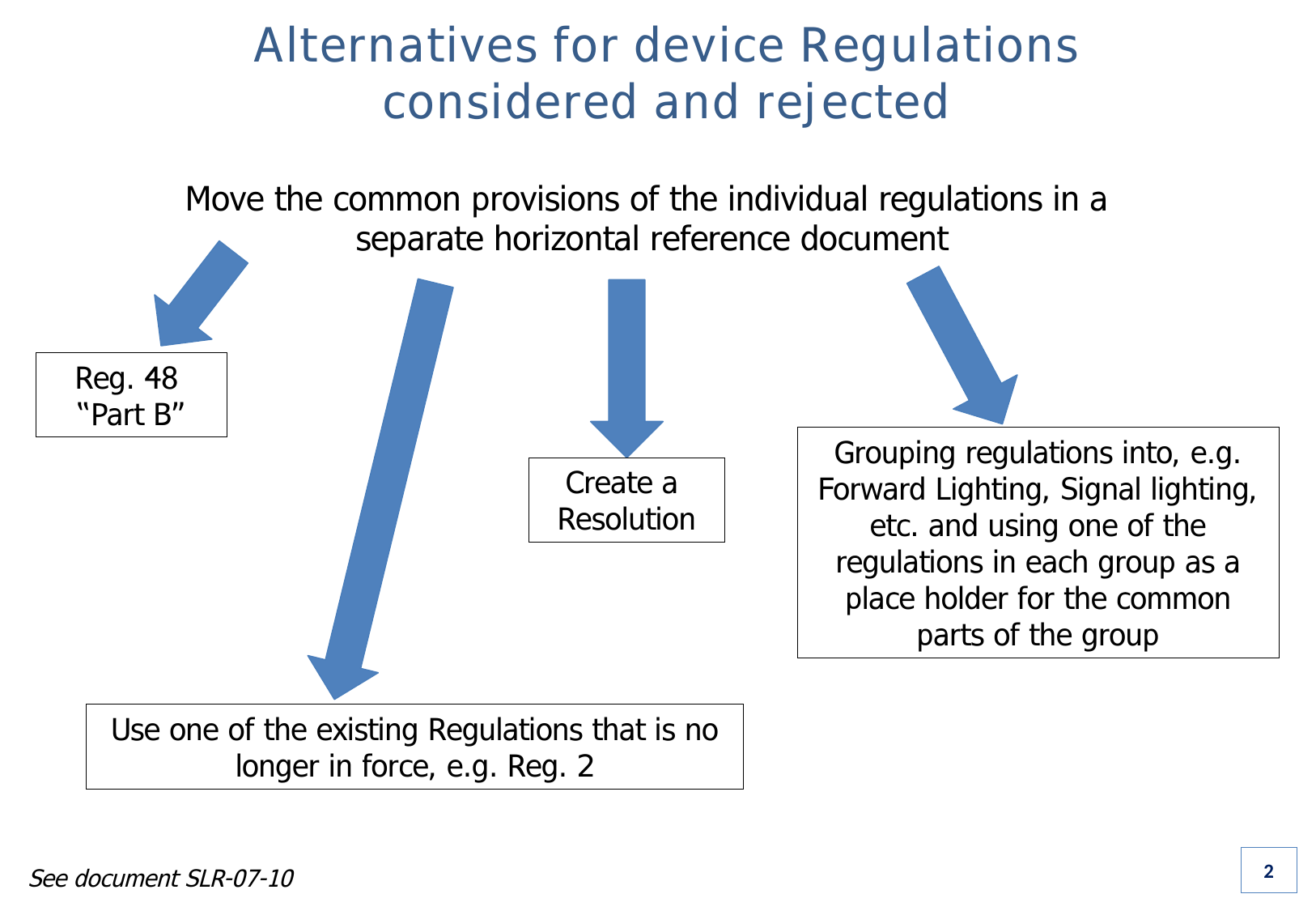

Alternatives for device Regulations
considered and rejected
Move the common provisions of the individual regulations in a
separate horizontal reference document

Reg. 48
“Part B”
Grouping regulations into, e.g. Forward Lighting, Signal lighting, etc. and using one of the regulations in each group as a place holder for the common parts of the group

Create a
Resolution
Use one of the existing Regulations that is no longer in force, e.g. Reg. 2
2
See document SLR-07-10